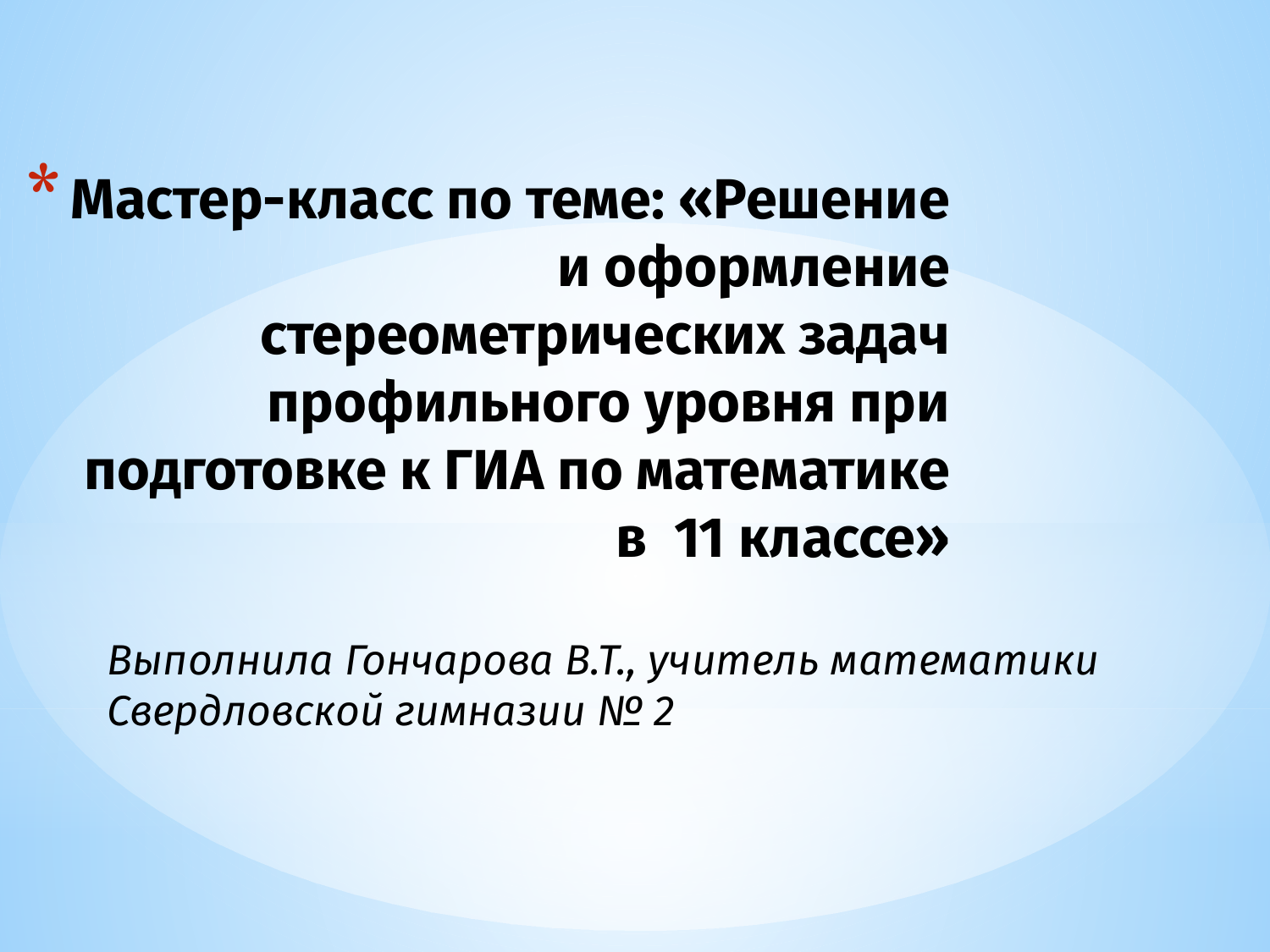

Мастер-класс по теме: «Решение и оформление стереометрических задач профильного уровня при подготовке к ГИА по математике в  11 классе»
Выполнила Гончарова В.Т., учитель математики Свердловской гимназии № 2